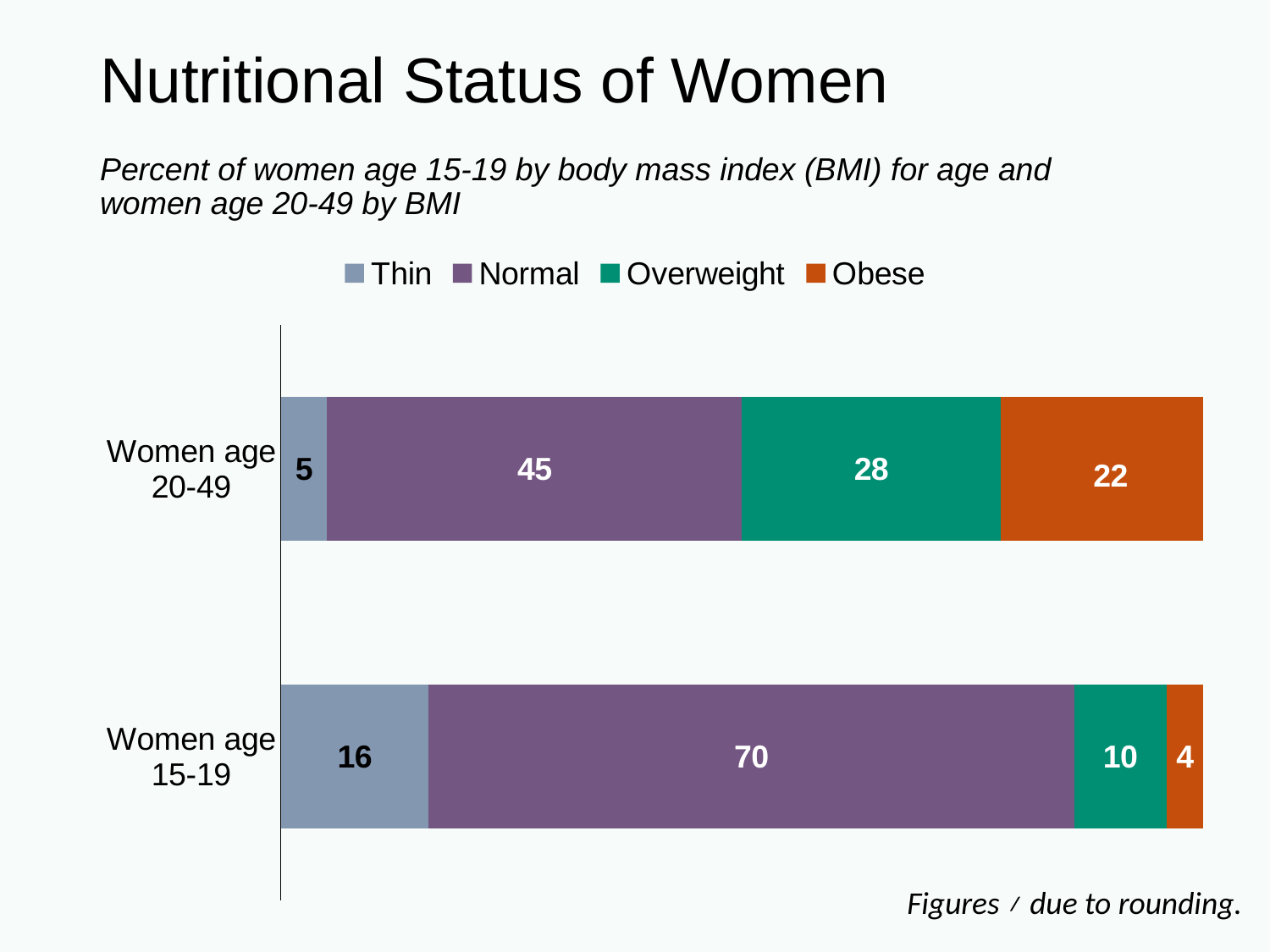

# Nutritional Status of Women
Percent of women age 15-19 by body mass index (BMI) for age and
women age 20-49 by BMI

### Chart

| Category | Thin | Normal | Overweight | Obese |
|---|---|---|---|---|
| Women age 15-19 | 16.0 | 70.0 | 10.0 | 4.0 |
| Women age 20-49 | 5.0 | 45.0 | 28.0 | 22.0 |
Figures ≠ due to rounding.